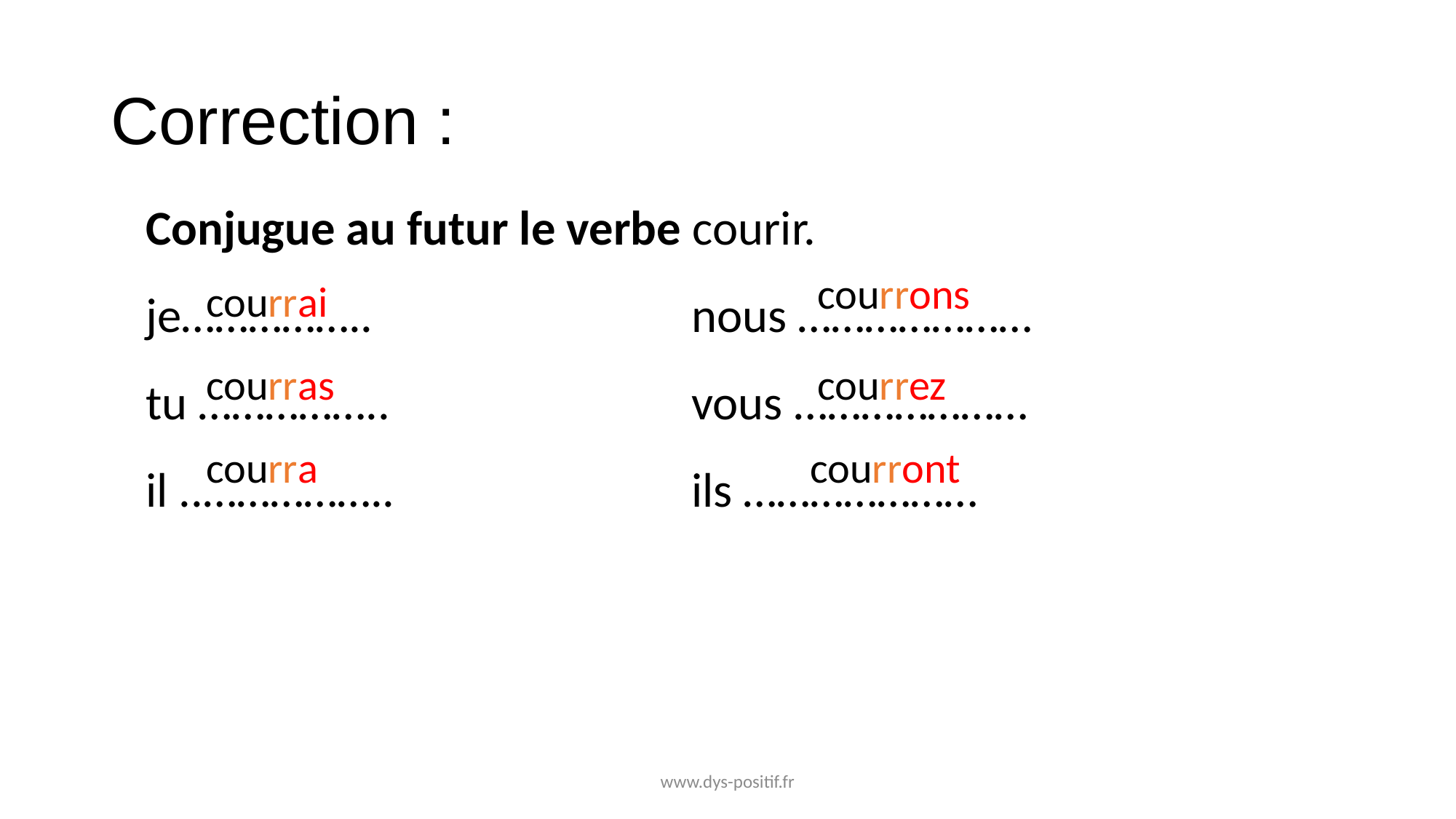

# Correction :
Conjugue au futur le verbe courir.
je……………..			nous …………………
tu ……………..			vous …………………
il ..……………..			ils …………………

courrons
courrai
courrez
courras
courront
courra

www.dys-positif.fr